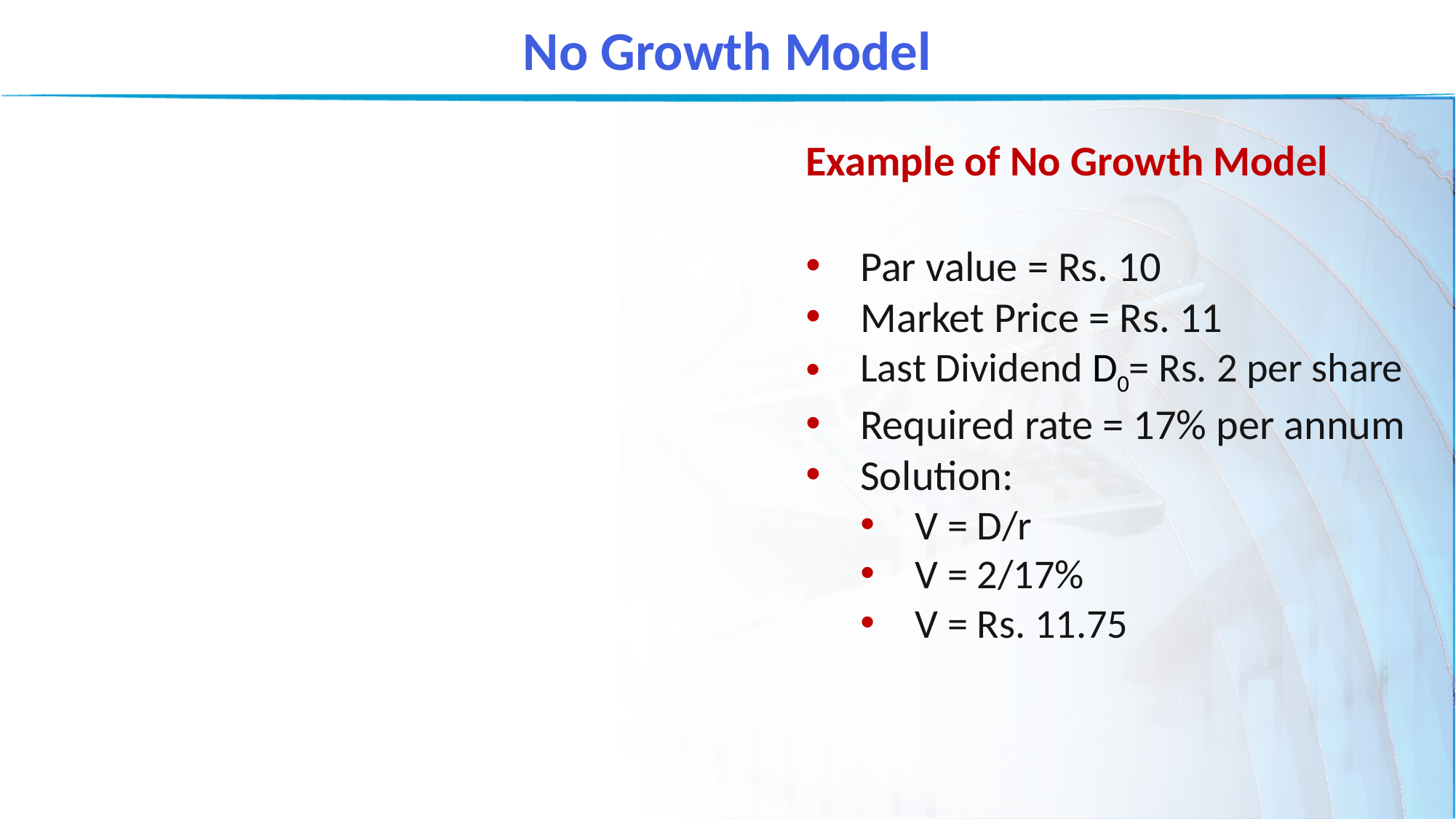

No Growth Model
Example of No Growth Model

Par value = Rs. 10
Market Price = Rs. 11
Last Dividend D0= Rs. 2 per share
Required rate = 17% per annum
Solution:
V = D/r
V = 2/17%
V = Rs. 11.75